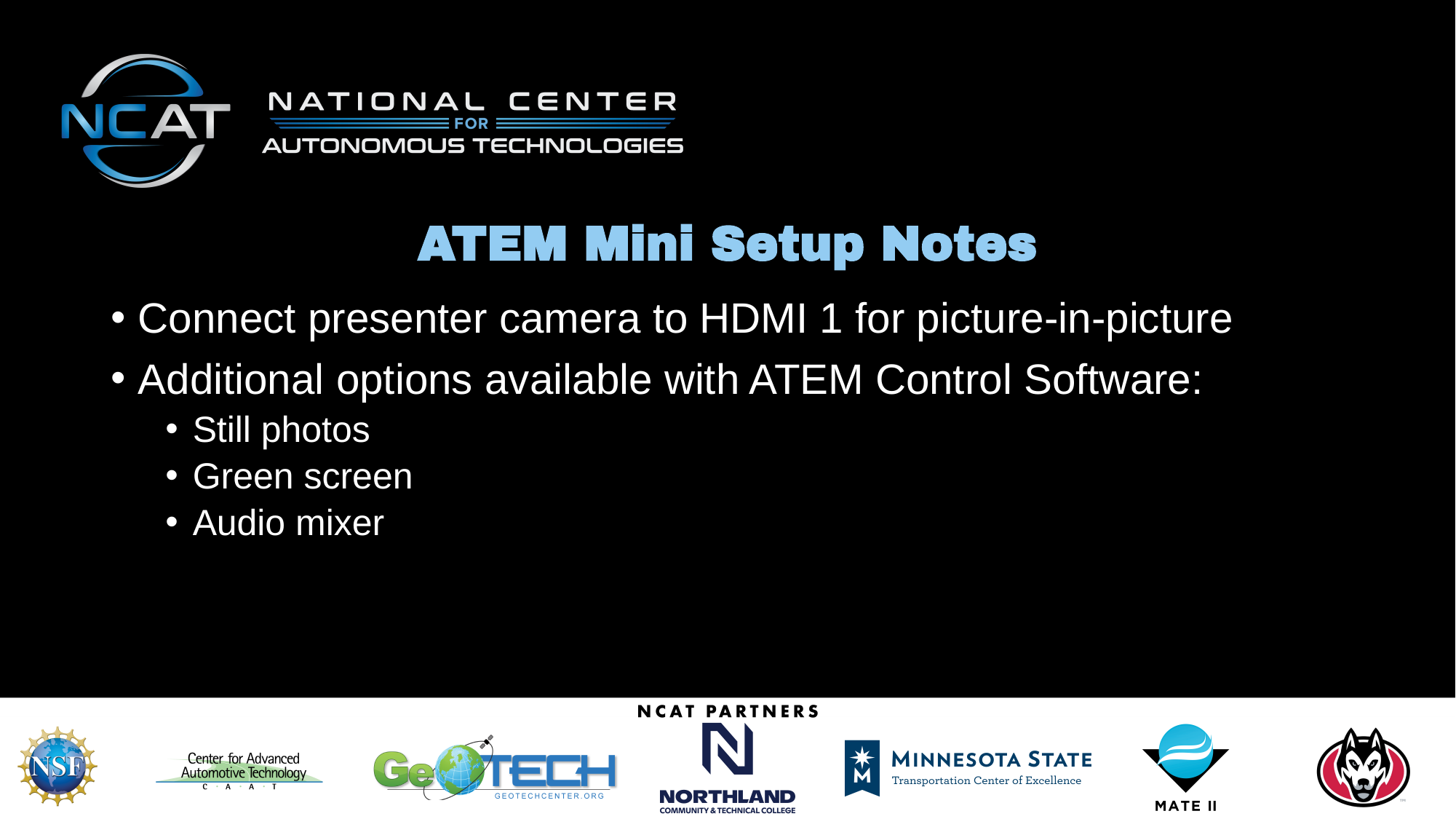

# ATEM Mini Setup Notes
Connect presenter camera to HDMI 1 for picture-in-picture
Additional options available with ATEM Control Software:
Still photos
Green screen
Audio mixer